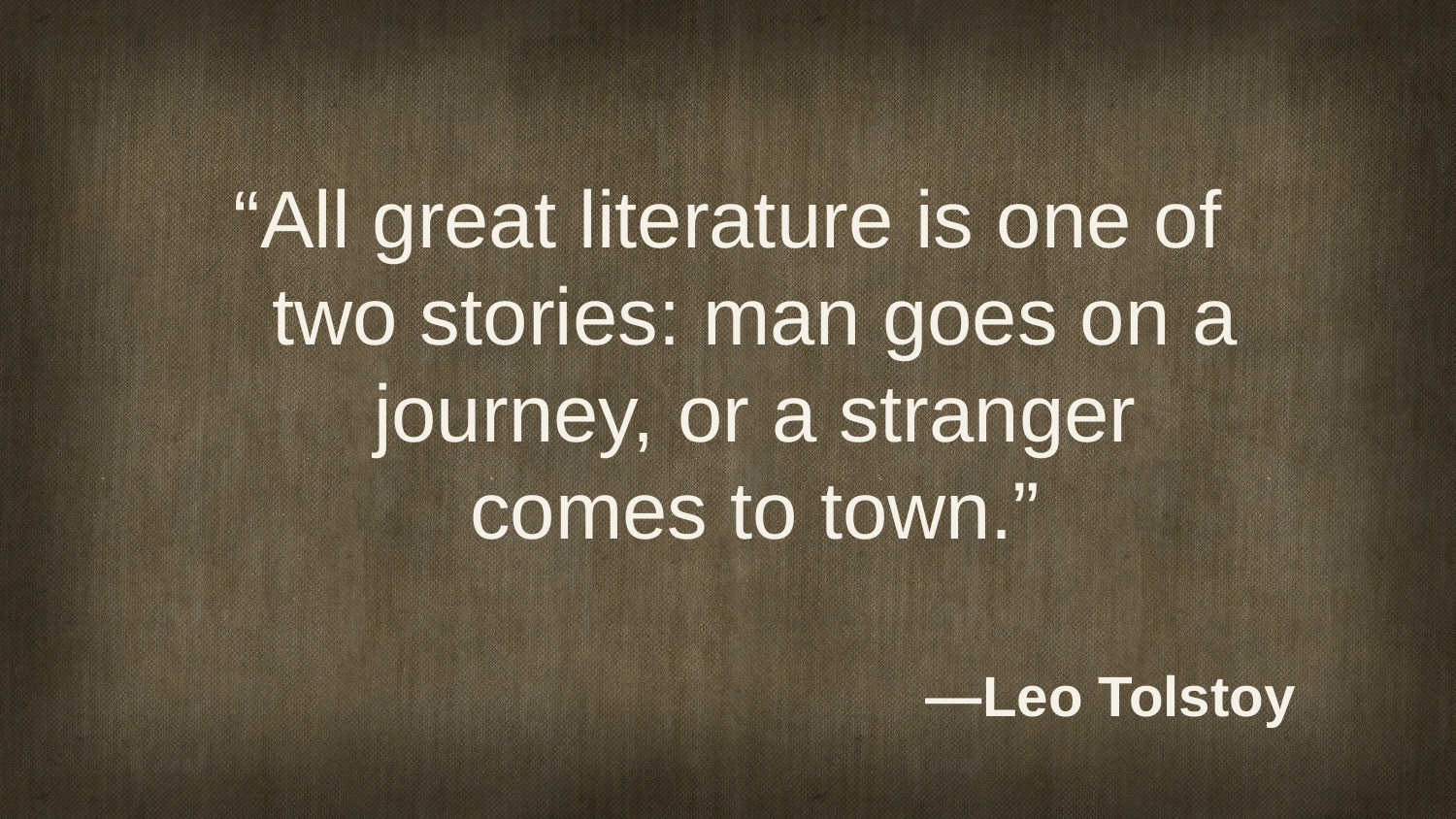

“All great literature is one of two stories: man goes on a journey, or a stranger comes to town.”
—Leo Tolstoy